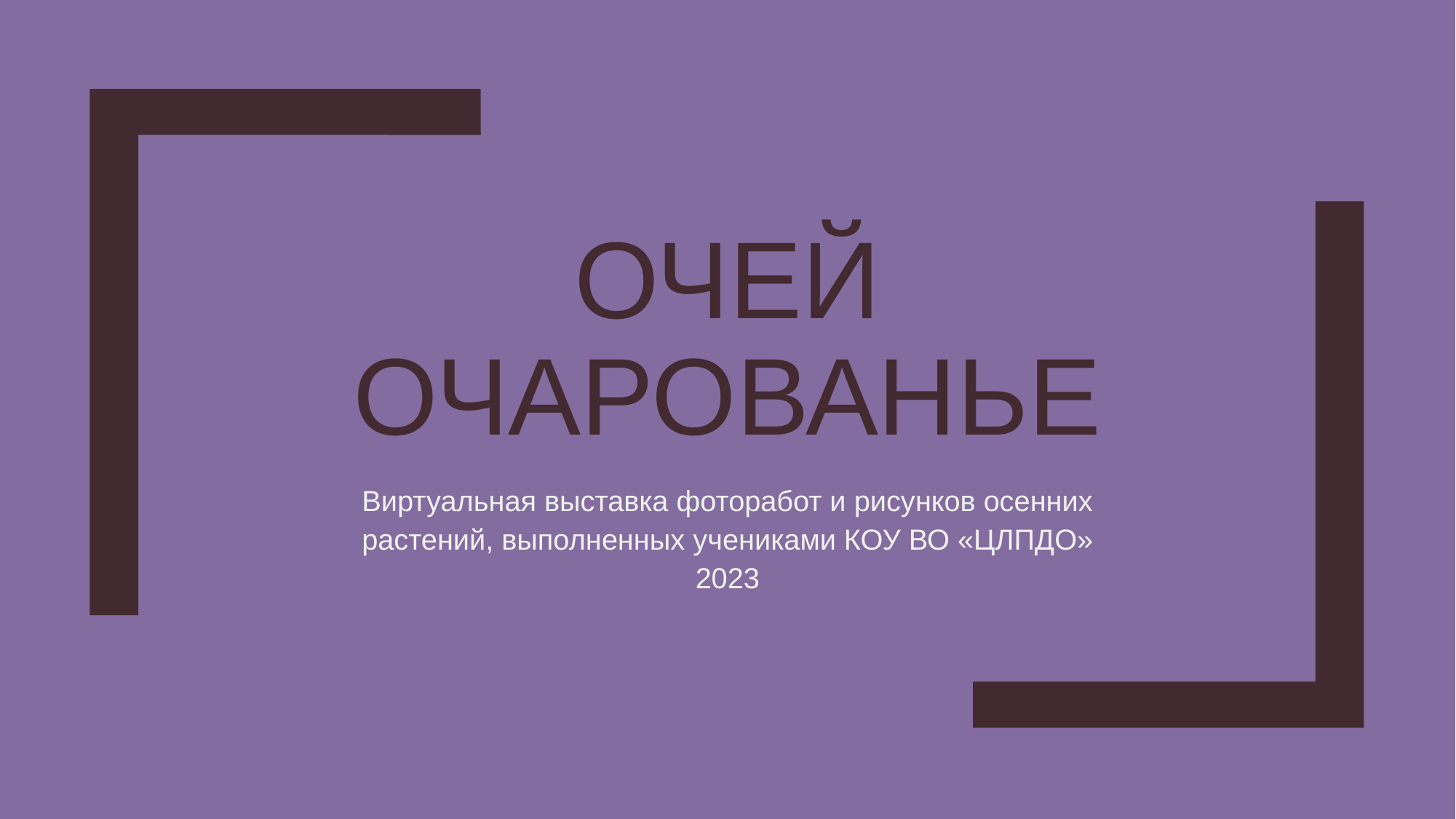

# Очей очарованье
Виртуальная выставка фоторабот и рисунков осенних растений, выполненных учениками КОУ ВО «ЦЛПДО»
2023